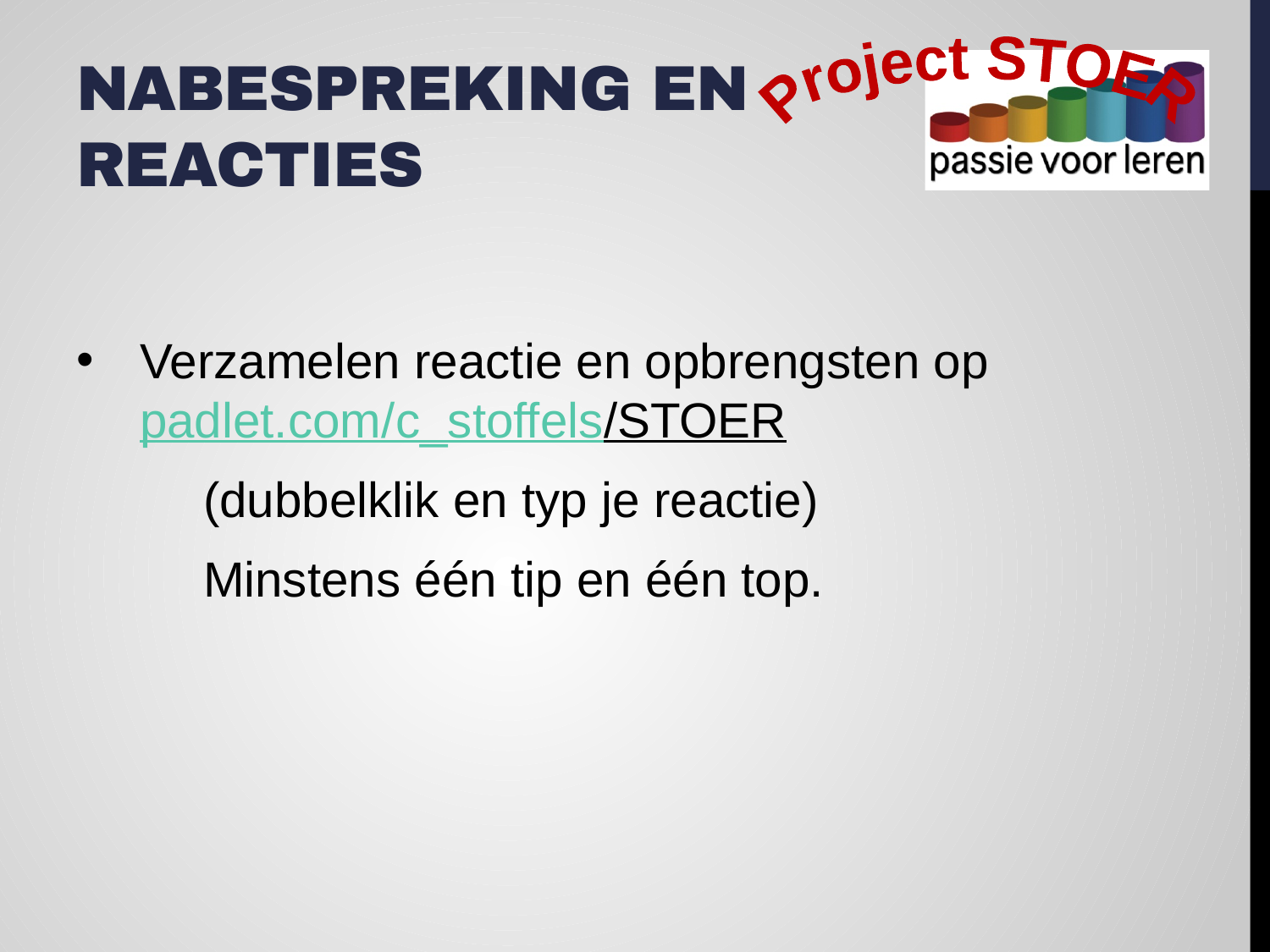

# Nabespreking en reacties

Verzamelen reactie en opbrengsten op padlet.com/c_stoffels/STOER
	(dubbelklik en typ je reactie)
	Minstens één tip en één top.